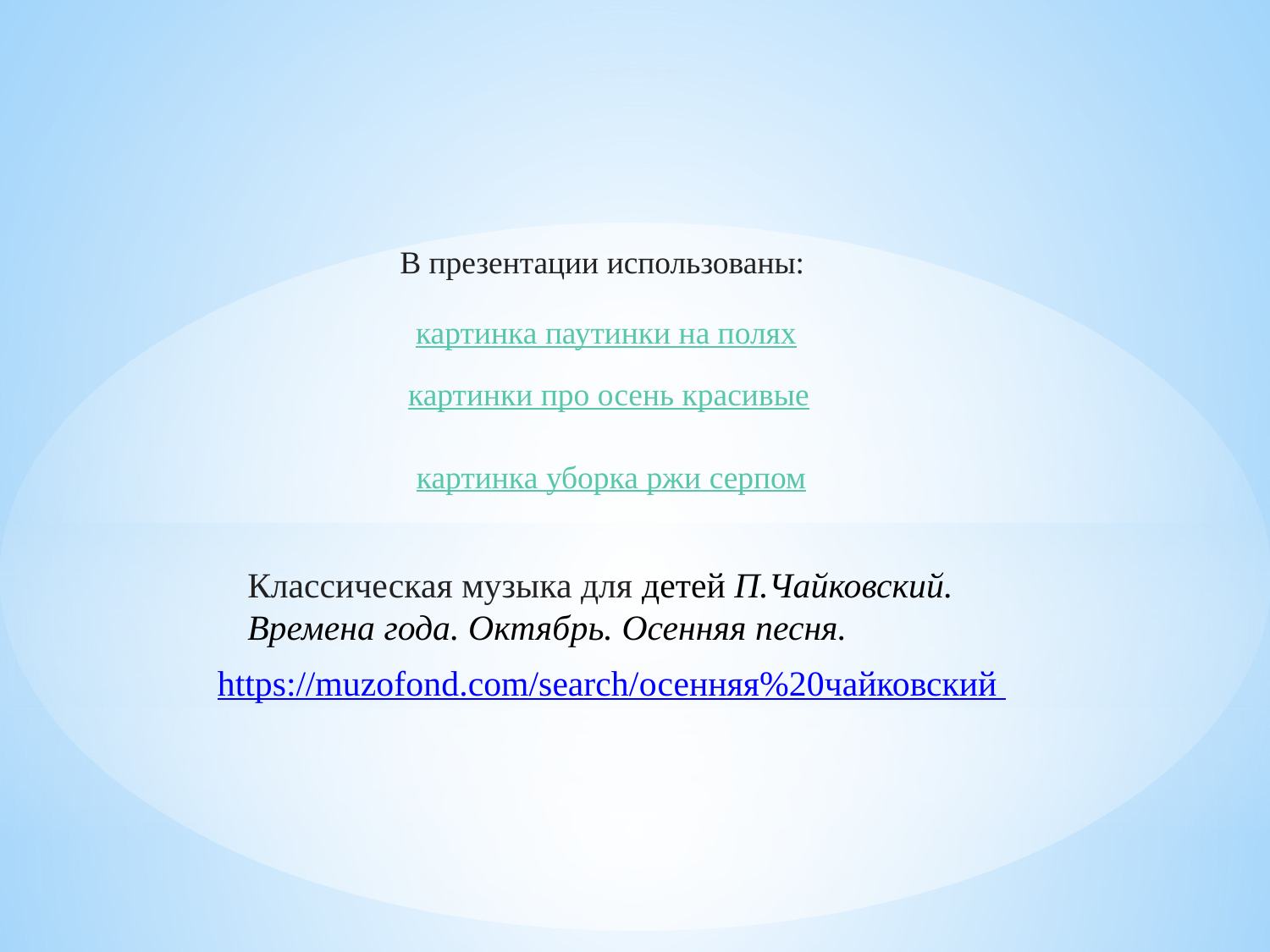

В презентации использованы:
картинка паутинки на полях
картинки про осень красивые
картинка уборка ржи серпом
Классическая музыка для детей П.Чайковский. Времена года. Октябрь. Осенняя песня.
https://muzofond.com/search/осенняя%20чайковский